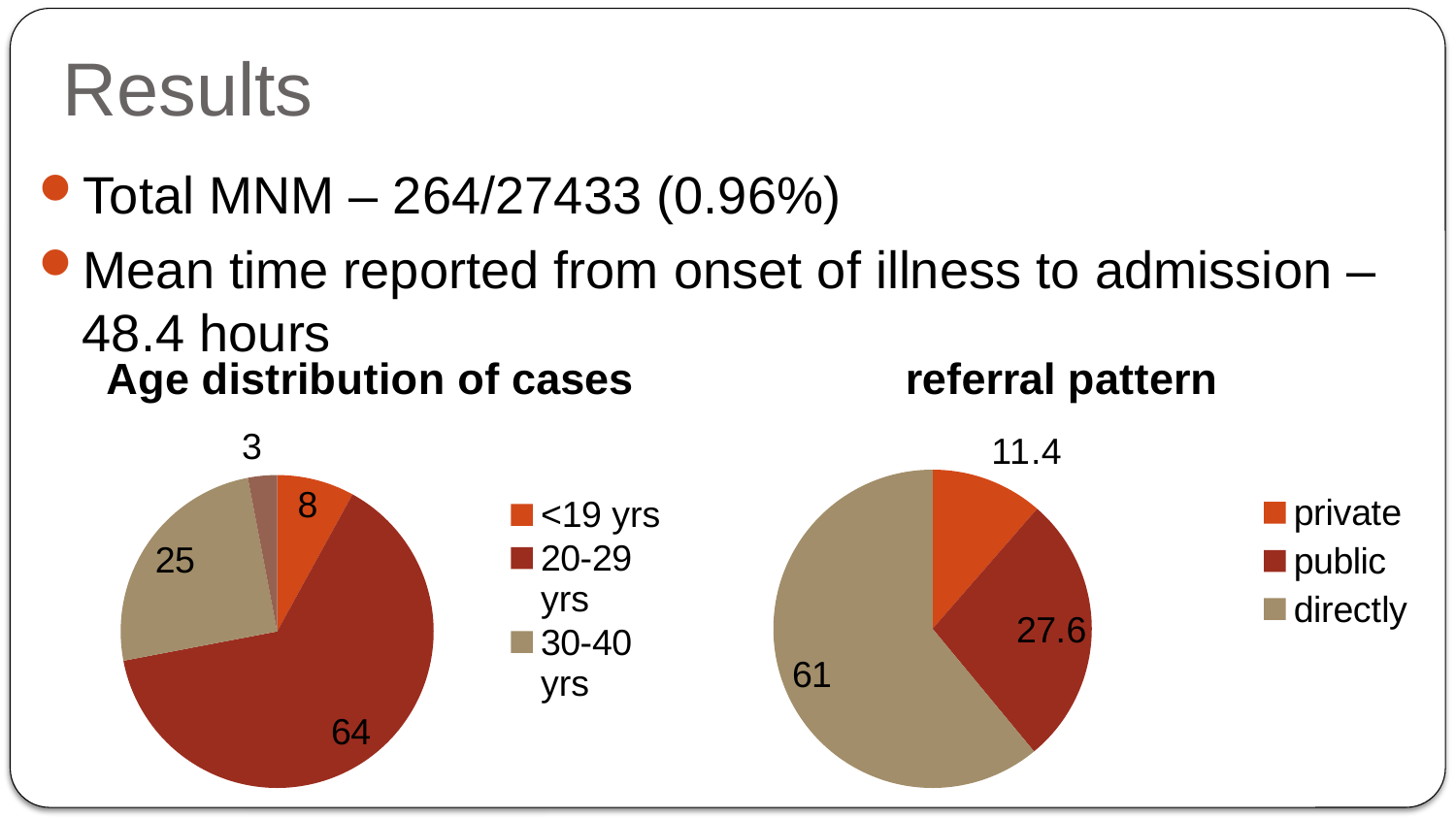

# Results
Total MNM – 264/27433 (0.96%)
Mean time reported from onset of illness to admission – 48.4 hours

### Chart:

| Category | Age distribution of cases |
|---|---|
| <19 yrs | 8.0 |
| 20-29 yrs | 64.0 |
| 30-40 yrs | 25.0 |
| >40 yrs | 3.0 |

### Chart:

| Category | referral pattern |
|---|---|
| private | 11.4 |
| public | 27.6 |
| directly | 61.0 |